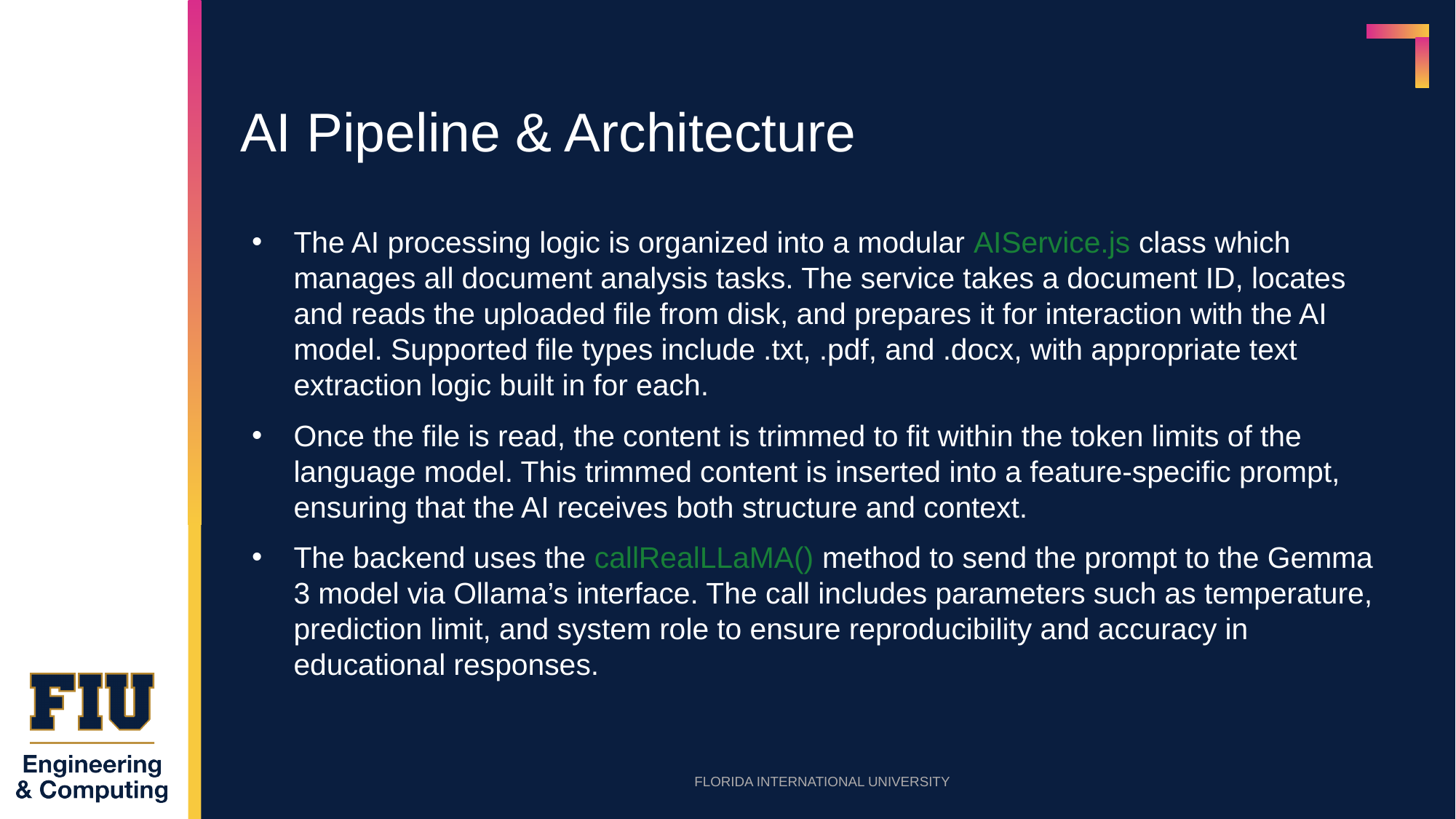

# AI Pipeline & Architecture
The AI processing logic is organized into a modular AIService.js class which manages all document analysis tasks. The service takes a document ID, locates and reads the uploaded file from disk, and prepares it for interaction with the AI model. Supported file types include .txt, .pdf, and .docx, with appropriate text extraction logic built in for each.
Once the file is read, the content is trimmed to fit within the token limits of the language model. This trimmed content is inserted into a feature-specific prompt, ensuring that the AI receives both structure and context.
The backend uses the callRealLLaMA() method to send the prompt to the Gemma 3 model via Ollama’s interface. The call includes parameters such as temperature, prediction limit, and system role to ensure reproducibility and accuracy in educational responses.